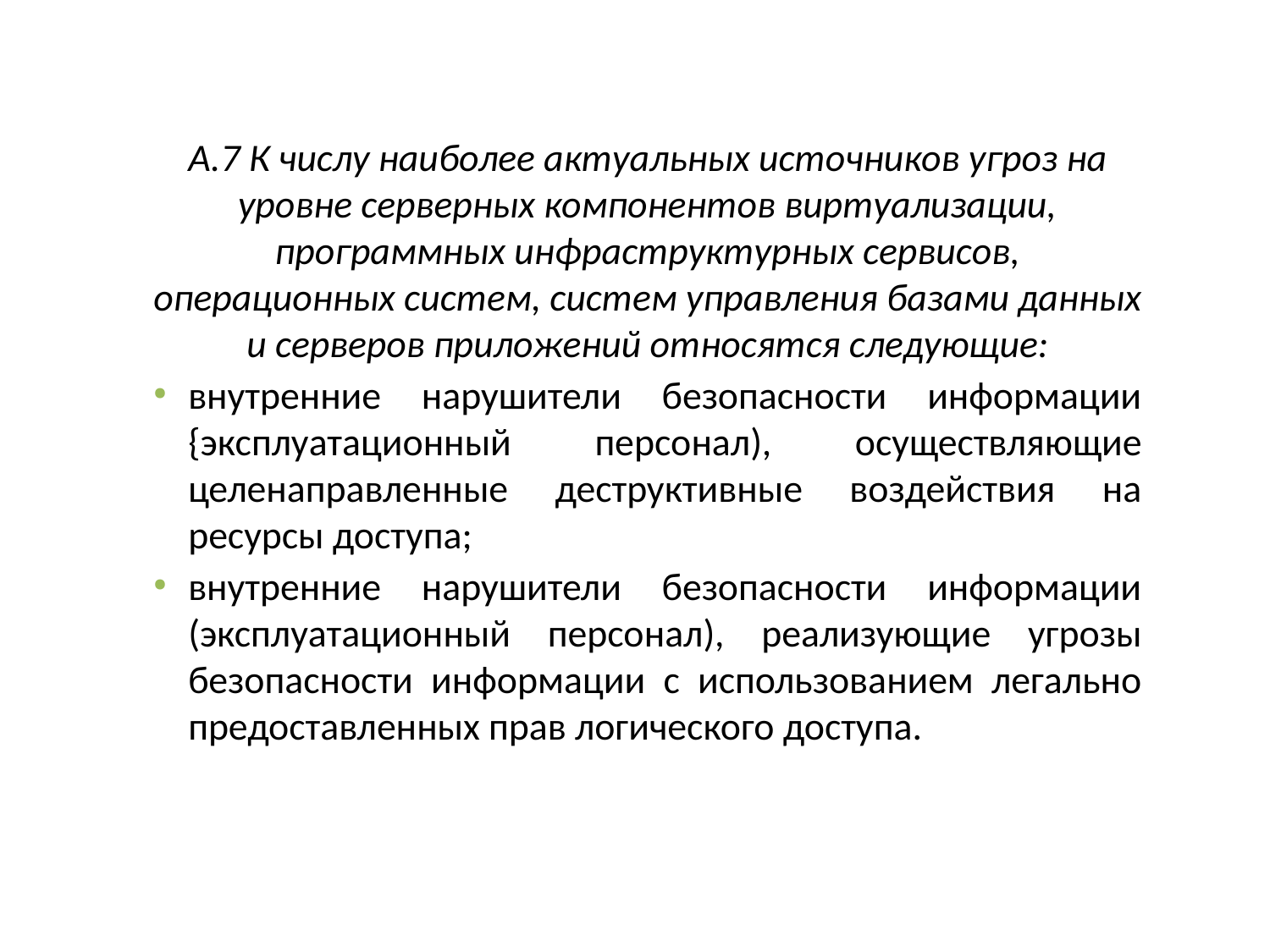

А.7 К числу наиболее актуальных источников угроз на уровне серверных компонентов виртуализации, программных инфраструктурных сервисов, операционных систем, систем управления базами данных и серверов приложений относятся следующие:
внутренние нарушители безопасности информации {эксплуатационный персонал), осуществляющие целенаправленные деструктивные воздействия на ресурсы доступа;
внутренние нарушители безопасности информации (эксплуатационный персонал), реализующие угрозы безопасности информации с использованием легально предоставленных прав логического доступа.